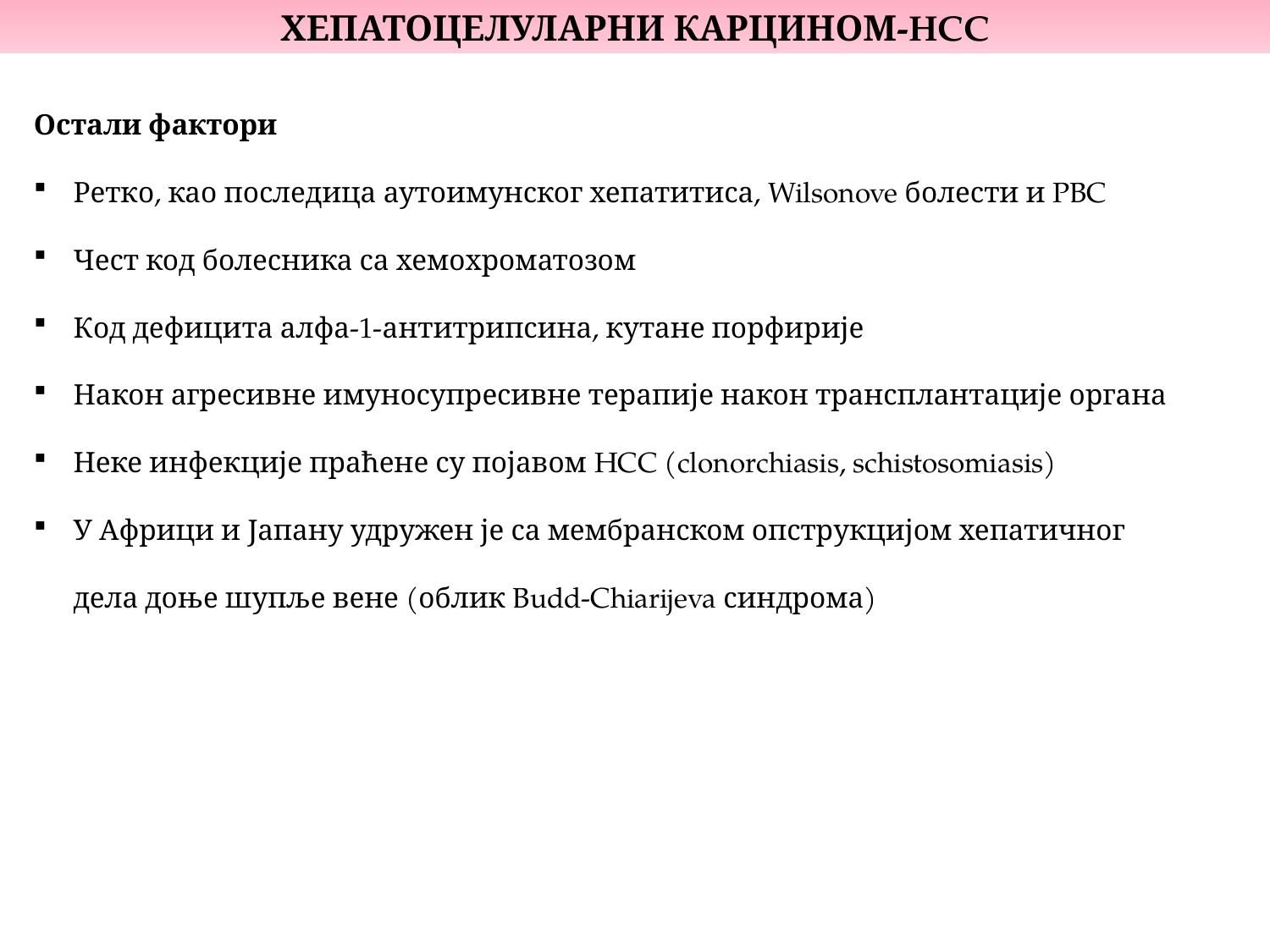

ХЕПАТОЦЕЛУЛАРНИ КАРЦИНОМ-HCC
Остали фактори
Ретко, као последица аутоимунског хепатитиса, Wilsonove болести и PBC
Чест код болесника са хемохроматозом
Код дефицита алфа-1-антитрипсина, кутане порфирије
Након агресивне имуносупресивне терапије након трансплантације органа
Неке инфекције праћене су појавом HCC (clonorchiasis, schistosomiasis)
У Африци и Јапану удружен је са мембранском опструкцијом хепатичног дела доње шупље вене (облик Budd-Chiarijeva синдрома)